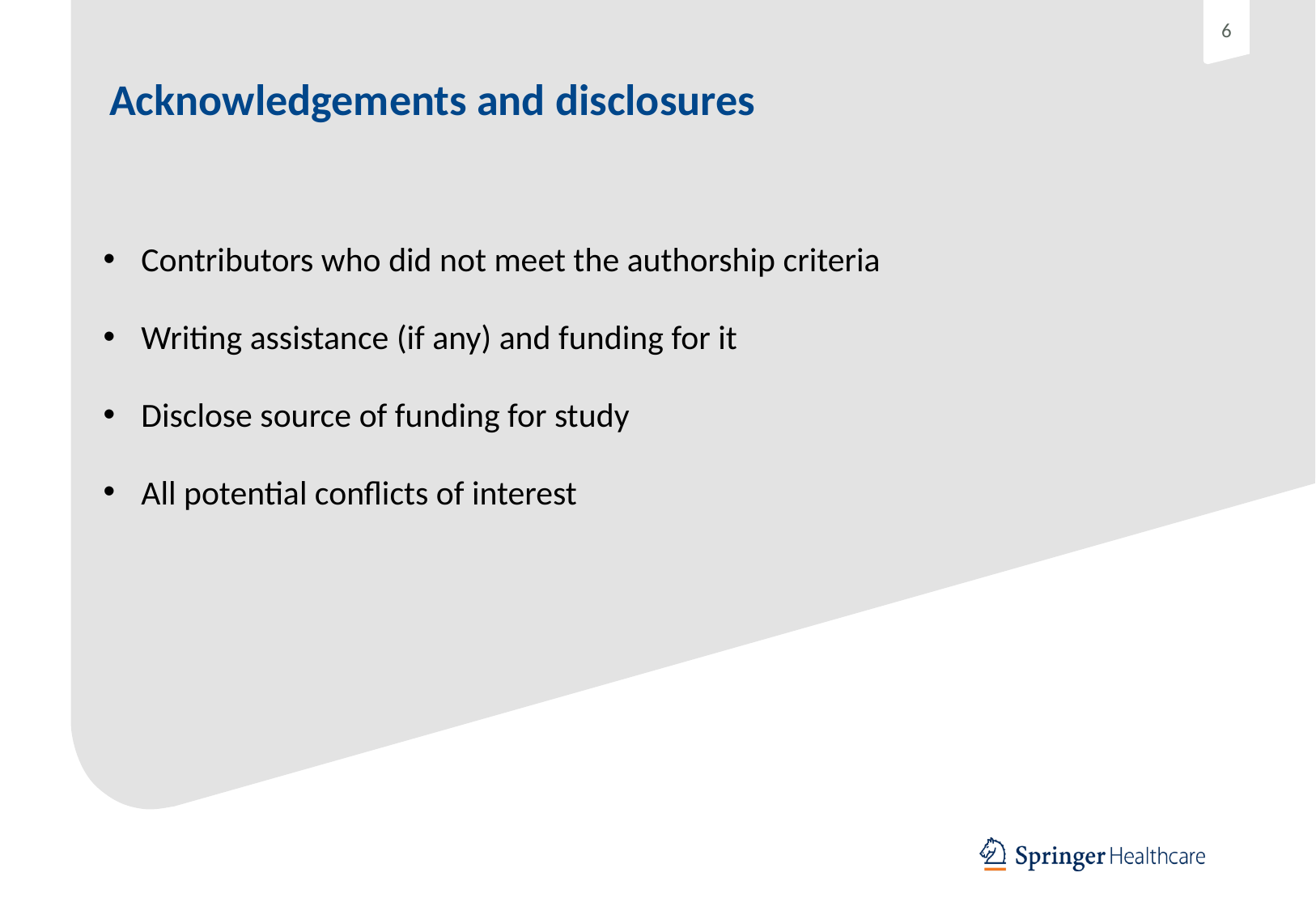

# Acknowledgements and disclosures

Contributors who did not meet the authorship criteria
Writing assistance (if any) and funding for it
Disclose source of funding for study
All potential conflicts of interest